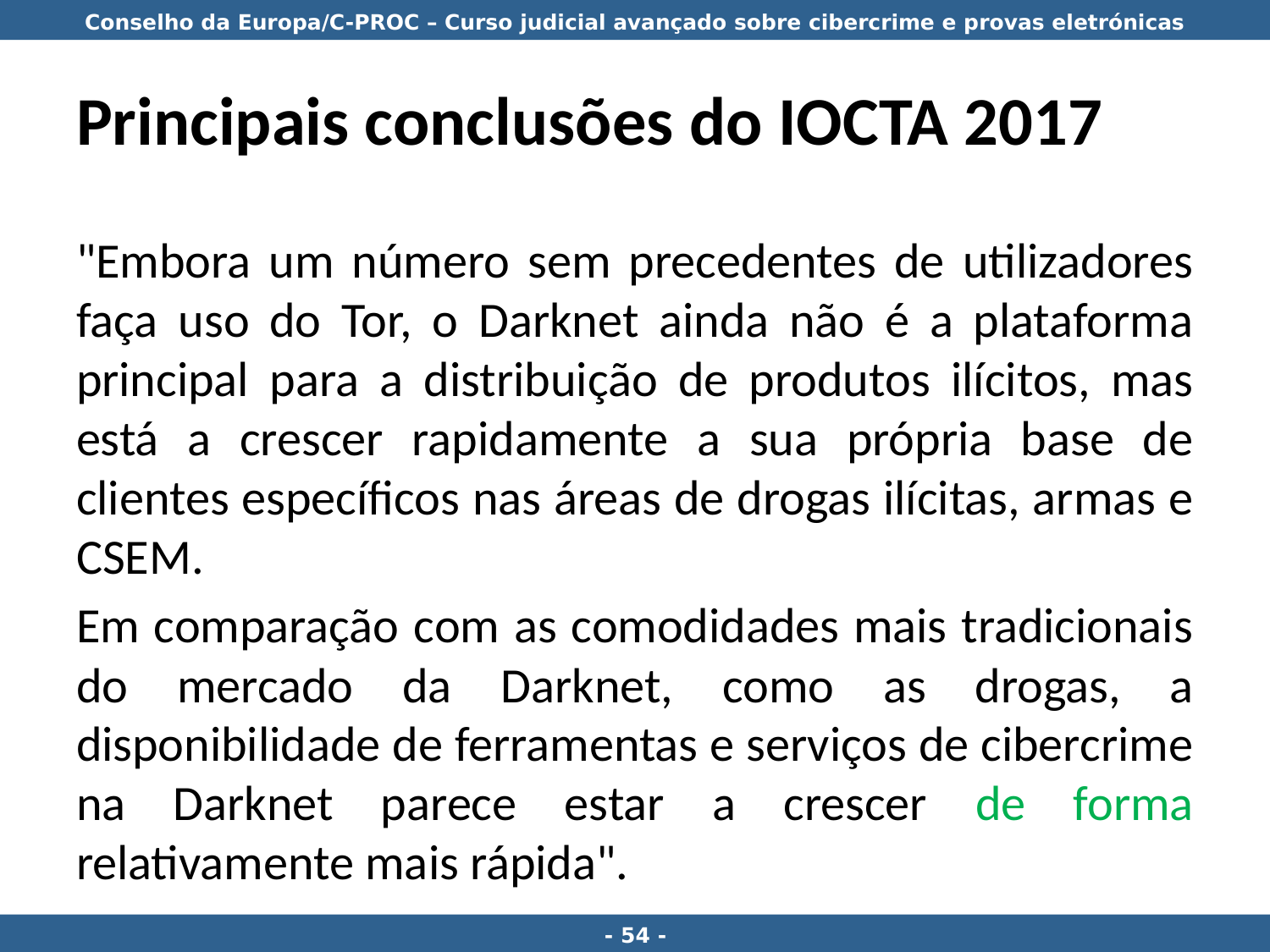

# Principais conclusões do IOCTA 2017
"Embora um número sem precedentes de utilizadores faça uso do Tor, o Darknet ainda não é a plataforma principal para a distribuição de produtos ilícitos, mas está a crescer rapidamente a sua própria base de clientes específicos nas áreas de drogas ilícitas, armas e CSEM.
Em comparação com as comodidades mais tradicionais do mercado da Darknet, como as drogas, a disponibilidade de ferramentas e serviços de cibercrime na Darknet parece estar a crescer de forma relativamente mais rápida".